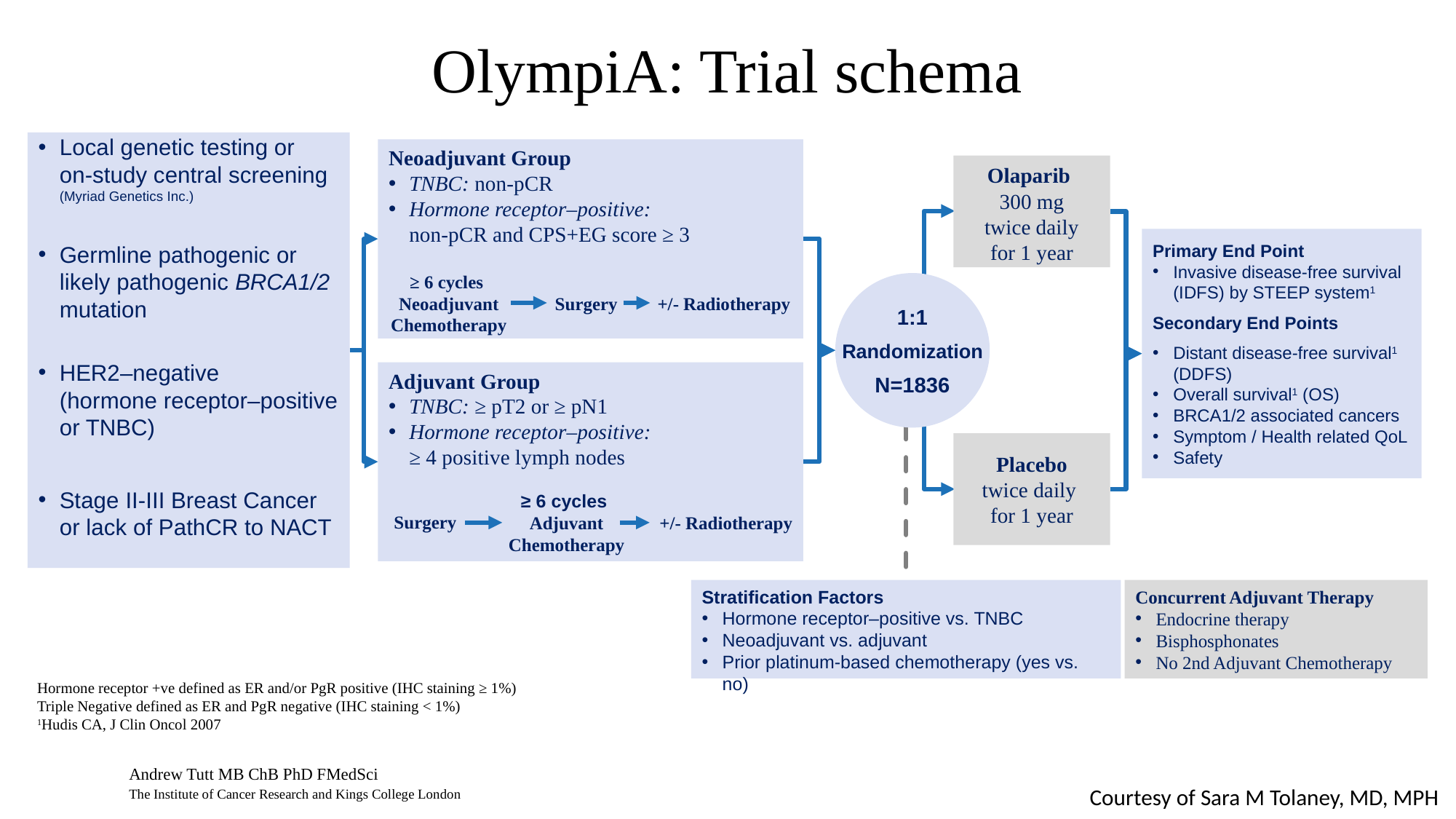

# OlympiA: Trial schema
Local genetic testing or
on-study central screening (Myriad Genetics Inc.)

Germline pathogenic or likely pathogenic BRCA1/2 mutation

HER2–negative
(hormone receptor–positive or TNBC)

Stage II-III Breast Cancer or lack of PathCR to NACT

Neoadjuvant Group
TNBC: non-pCR
Hormone receptor–positive:
non-pCR and CPS+EG score ≥ 3
≥ 6 cycles
Neoadjuvant
Chemotherapy
Surgery
+/- Radiotherapy
Adjuvant Group
TNBC: ≥ pT2 or ≥ pN1
Hormone receptor–positive:
≥ 4 positive lymph nodes
Surgery
≥ 6 cycles
Adjuvant
Chemotherapy
+/- Radiotherapy
Olaparib
300 mg
twice daily
for 1 year
Placebo
twice daily
for 1 year

1:1
Randomization
N=1836

Concurrent Adjuvant Therapy
Endocrine therapy
Bisphosphonates
No 2nd Adjuvant Chemotherapy
Stratification Factors
Hormone receptor–positive vs. TNBC
Neoadjuvant vs. adjuvant
Prior platinum-based chemotherapy (yes vs. no)

Primary End Point
Invasive disease-free survival (IDFS) by STEEP system1
Secondary End Points
Distant disease-free survival1 (DDFS)
Overall survival1 (OS)
BRCA1/2 associated cancers
Symptom / Health related QoL
Safety
Hormone receptor +ve defined as ER and/or PgR positive (IHC staining ≥ 1%)
Triple Negative defined as ER and PgR negative (IHC staining < 1%)
1Hudis CA, J Clin Oncol 2007
Courtesy of Sara M Tolaney, MD, MPH